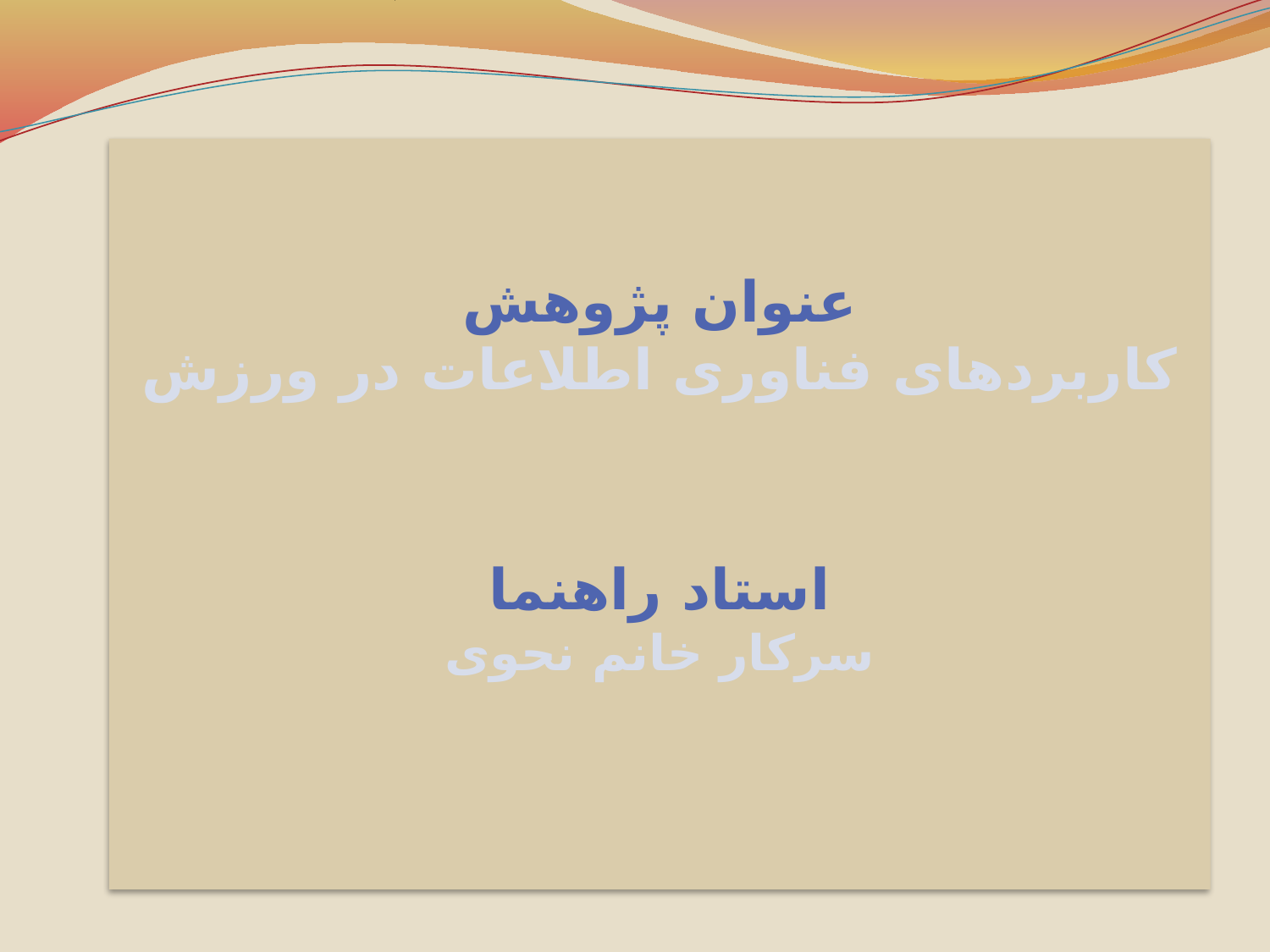

عنوان پژوهش
کاربردهای فناوری اطلاعات در ورزش

استاد راهنما
سرکار خانم نحوی